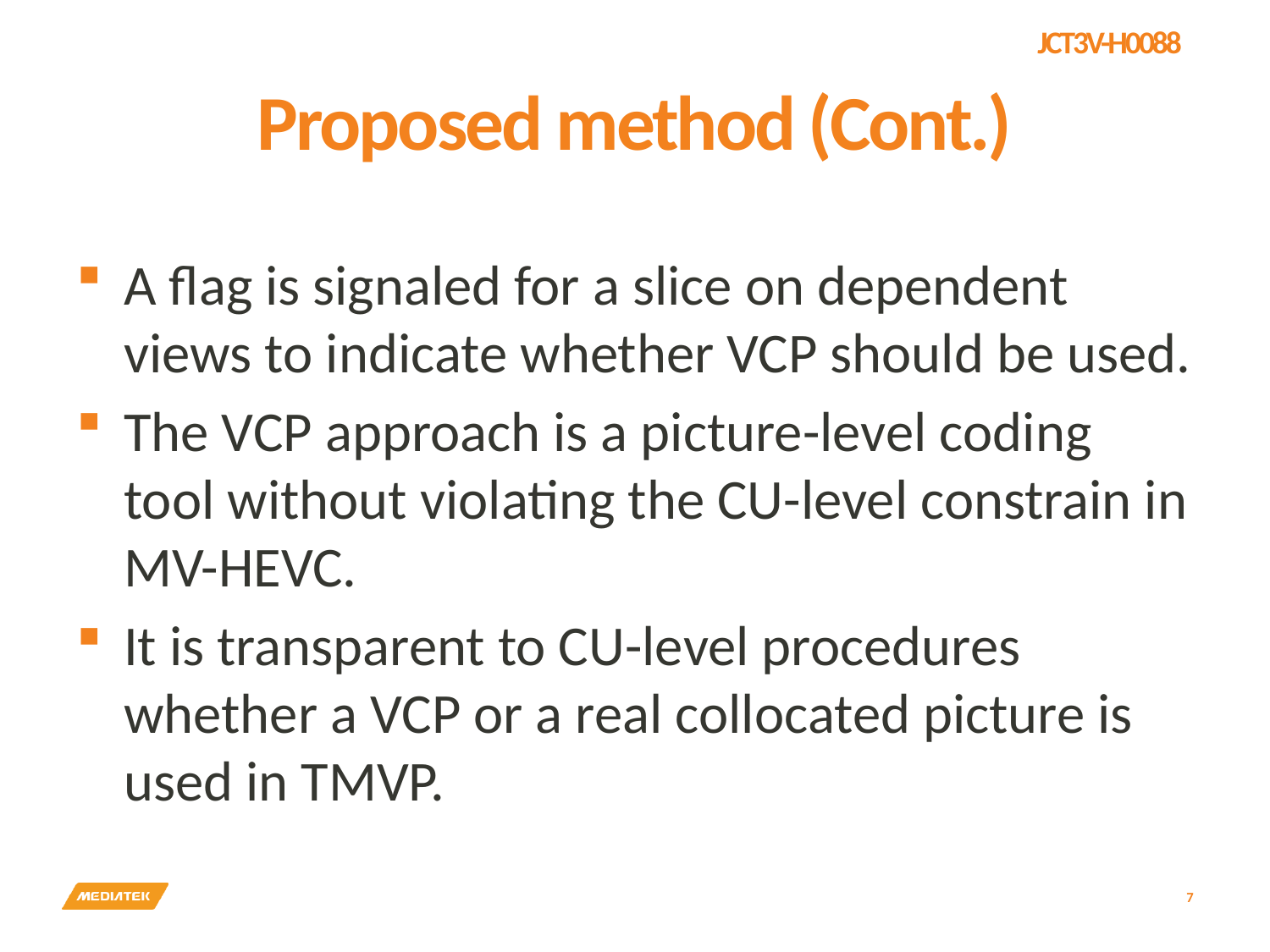

# Proposed method (Cont.)
A flag is signaled for a slice on dependent views to indicate whether VCP should be used.
The VCP approach is a picture-level coding tool without violating the CU-level constrain in MV-HEVC.
It is transparent to CU-level procedures whether a VCP or a real collocated picture is used in TMVP.

7